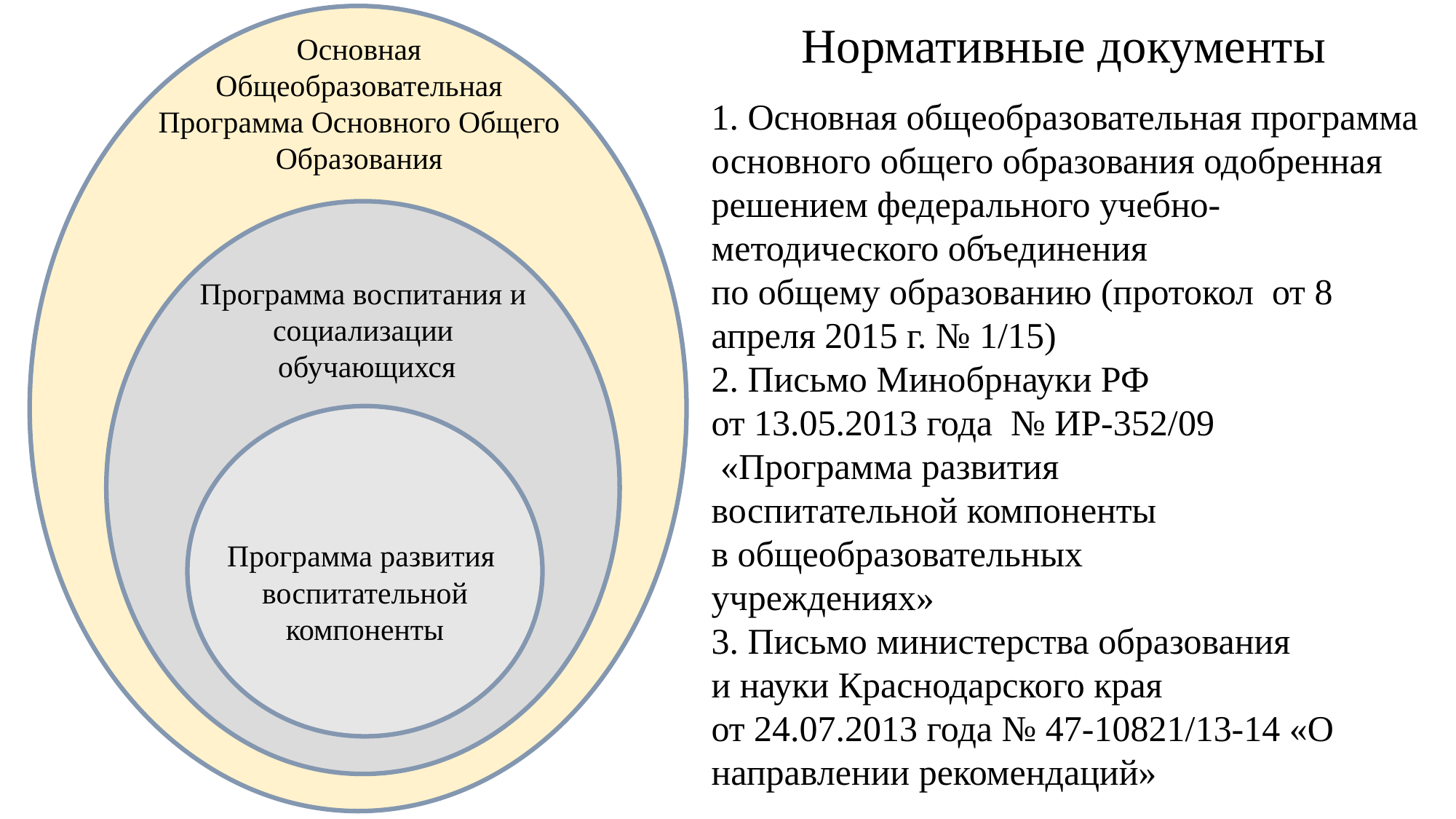

Нормативные документы
Основная
Общеобразовательная
Программа Основного Общего
Образования
1. Основная общеобразовательная программа основного общего образования одобренная решением федерального учебно-методического объединения
по общему образованию (протокол  от 8 апреля 2015 г. № 1/15)
2. Письмо Минобрнауки РФ
от 13.05.2013 года  № ИР-352/09
 «Программа развития
воспитательной компоненты
в общеобразовательных
учреждениях»
3. Письмо министерства образования
и науки Краснодарского края
от 24.07.2013 года № 47-10821/13-14 «О направлении рекомендаций»

Программа воспитания и
социализации
обучающихся

Программа развития
воспитательной компоненты